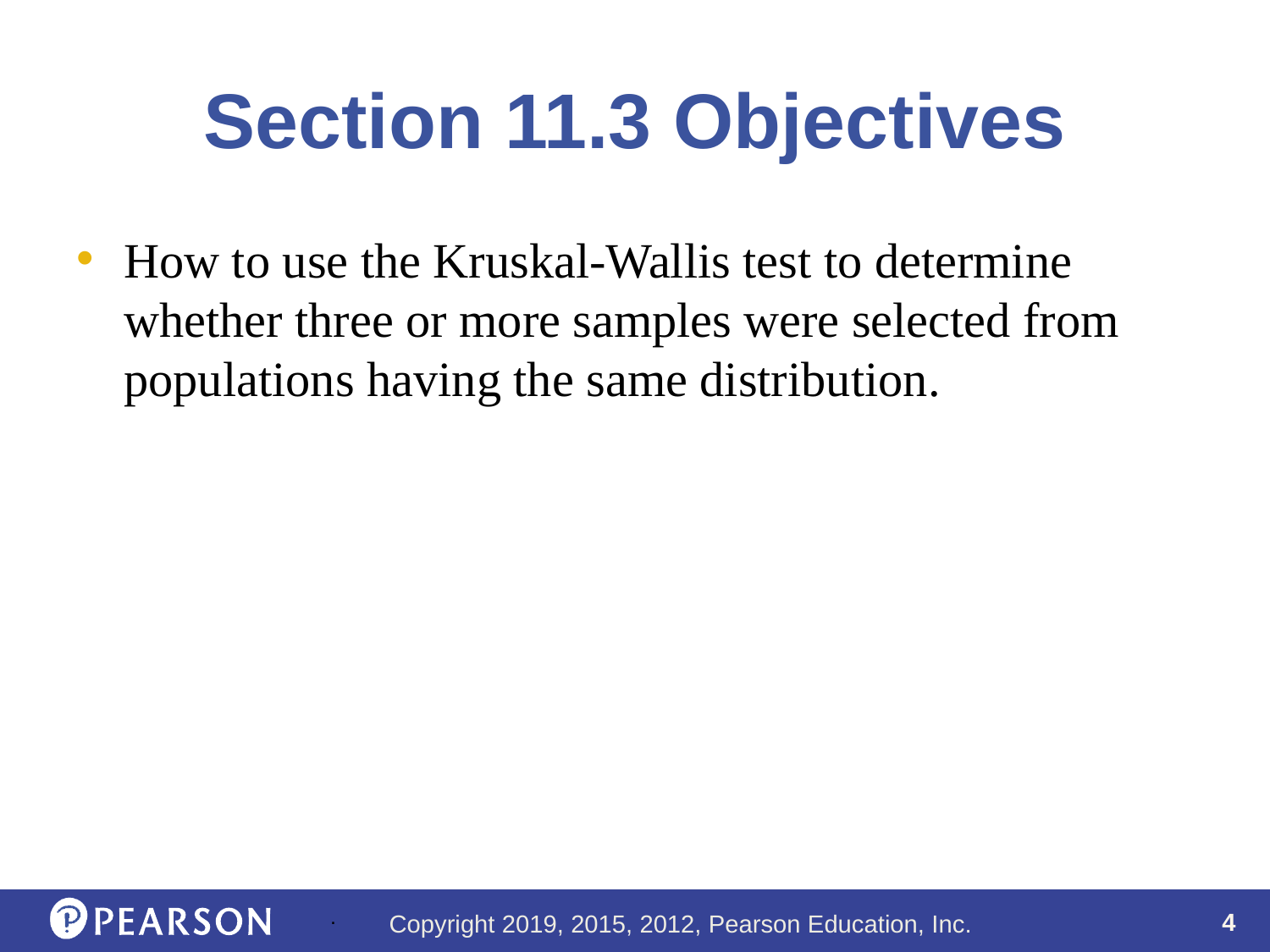

# Section 11.3 Objectives
How to use the Kruskal-Wallis test to determine whether three or more samples were selected from populations having the same distribution.
.